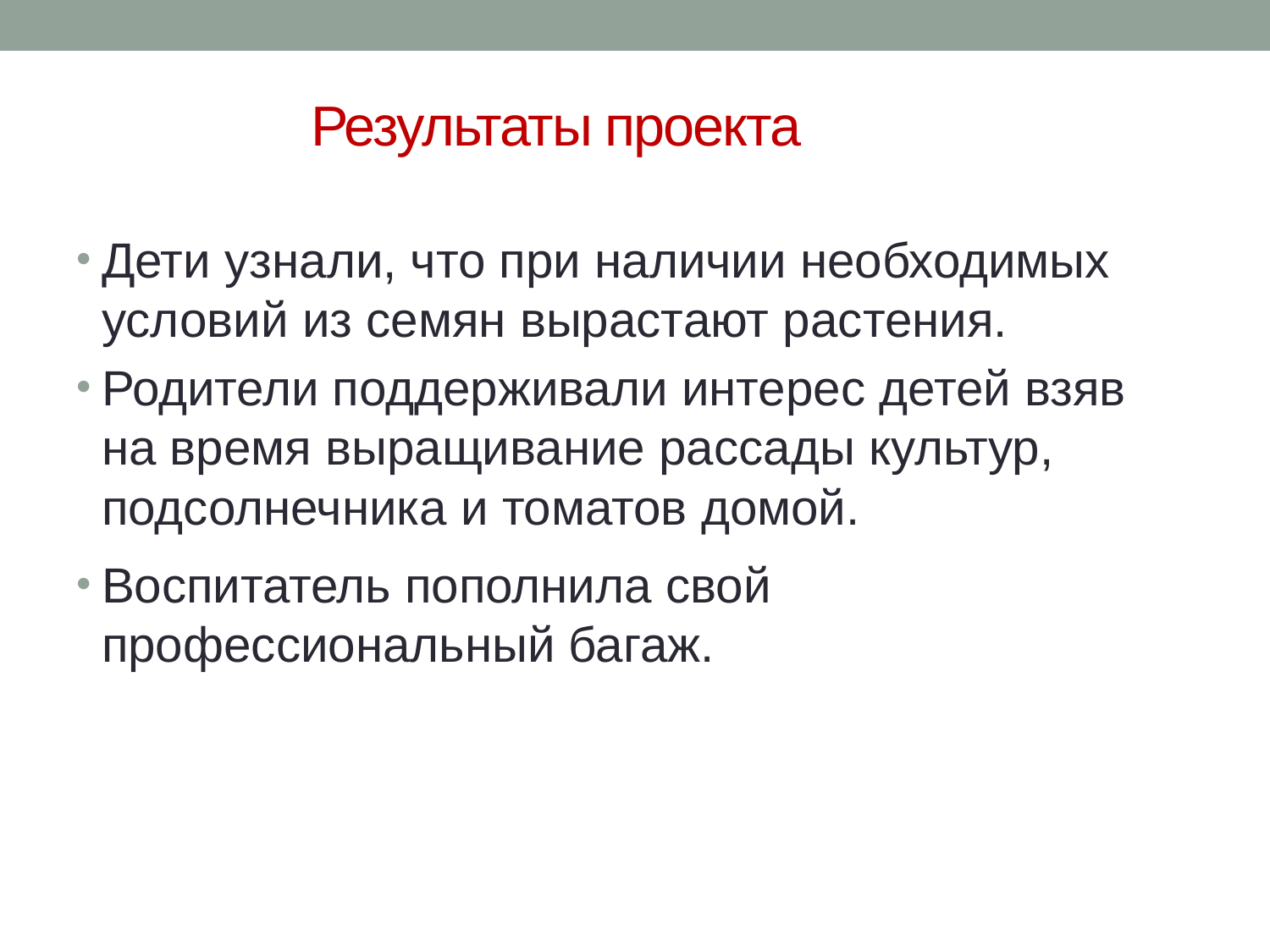

# Результаты проекта
Дети узнали, что при наличии необходимых условий из семян вырастают растения.
Родители поддерживали интерес детей взяв на время выращивание рассады культур, подсолнечника и томатов домой.

Воспитатель пополнила свой профессиональный багаж.